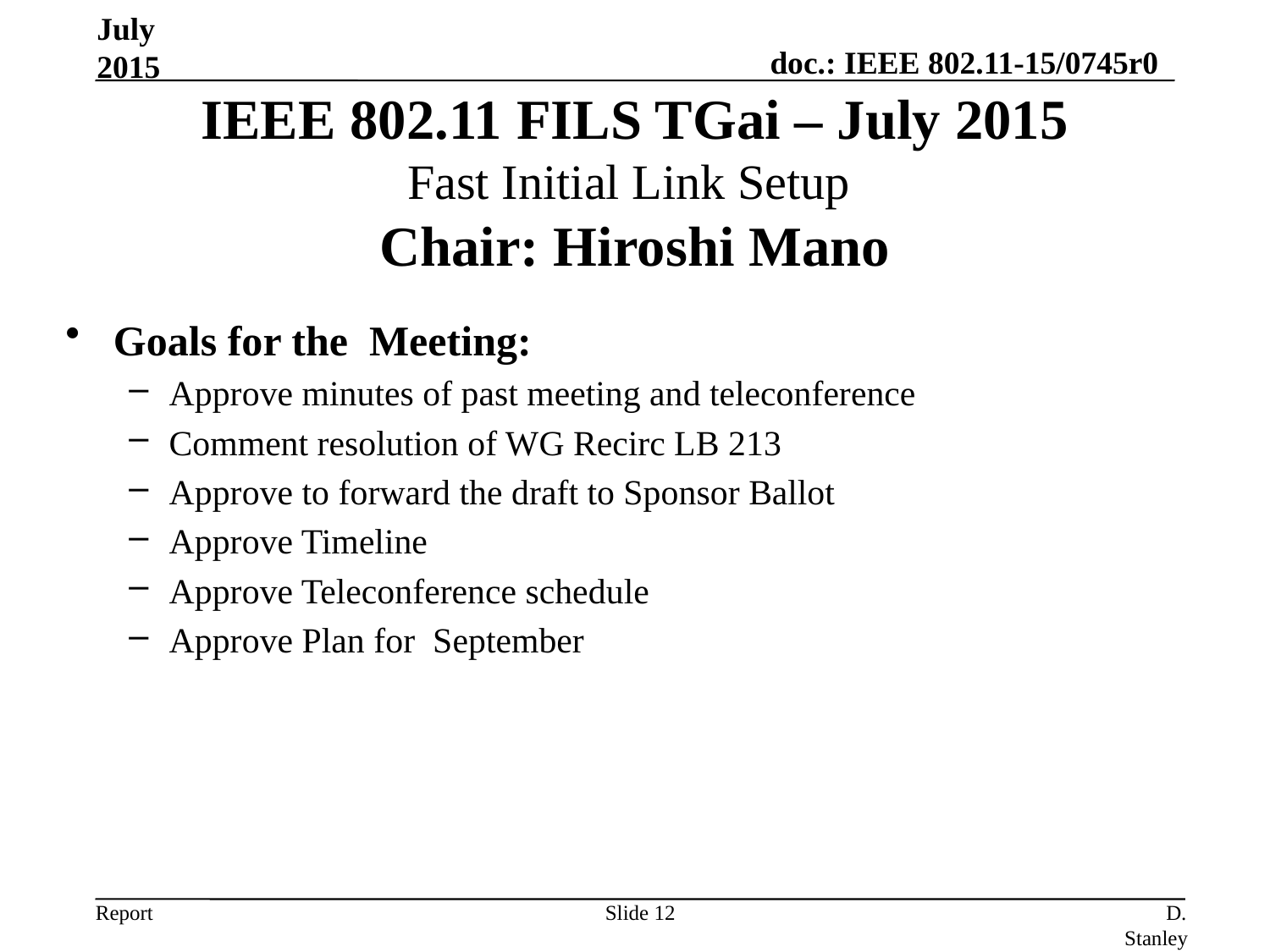

July 2015
# IEEE 802.11 FILS TGai – July 2015 Fast Initial Link Setup Chair: Hiroshi Mano
Goals for the  Meeting:
Approve minutes of past meeting and teleconference
Comment resolution of WG Recirc LB 213
Approve to forward the draft to Sponsor Ballot
Approve Timeline
Approve Teleconference schedule
Approve Plan for  September
Slide 12
D. Stanley, HP-Aruba Networks